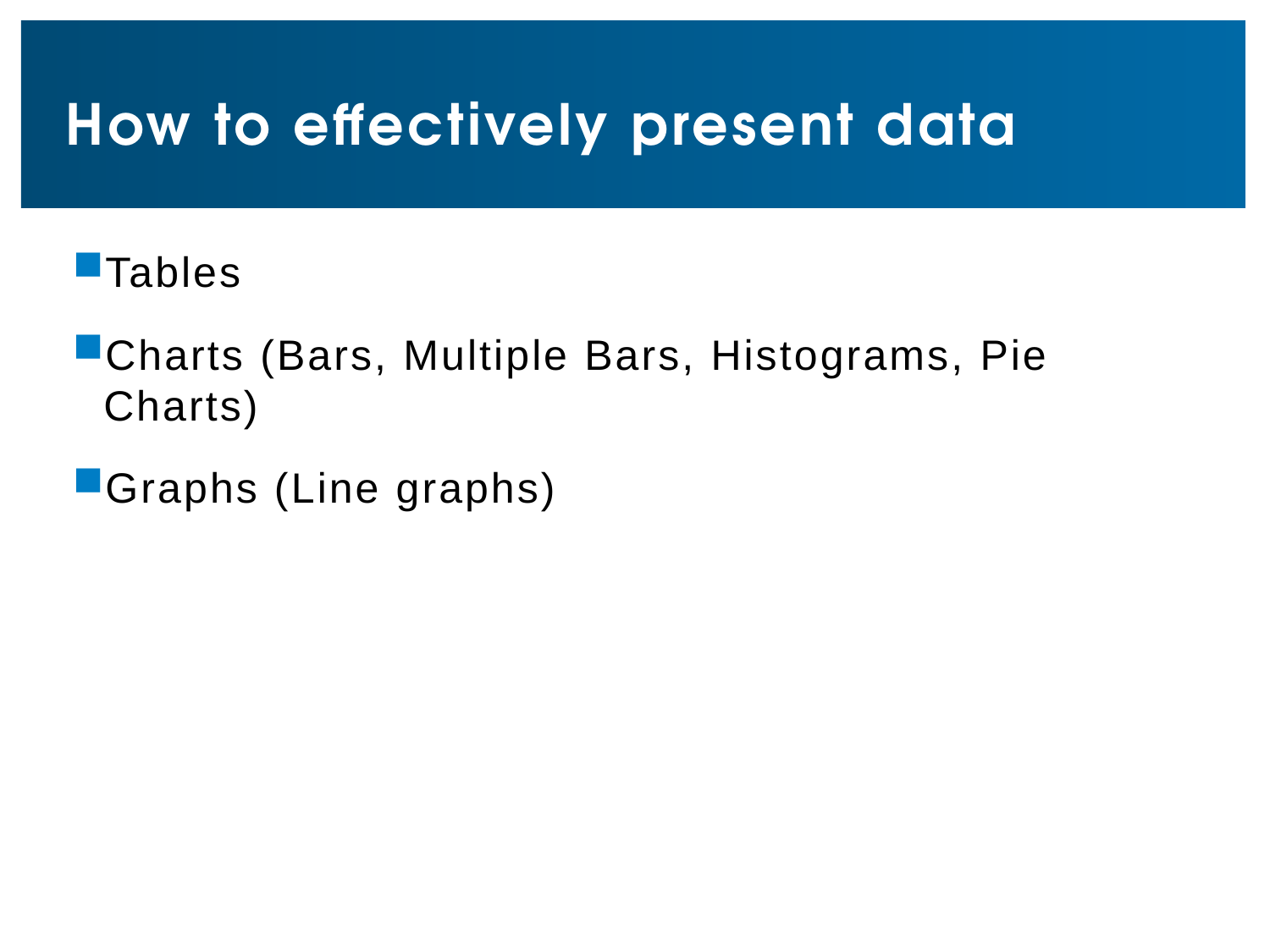

# How to effectively present data
Tables
Charts (Bars, Multiple Bars, Histograms, Pie Charts)
Graphs (Line graphs)